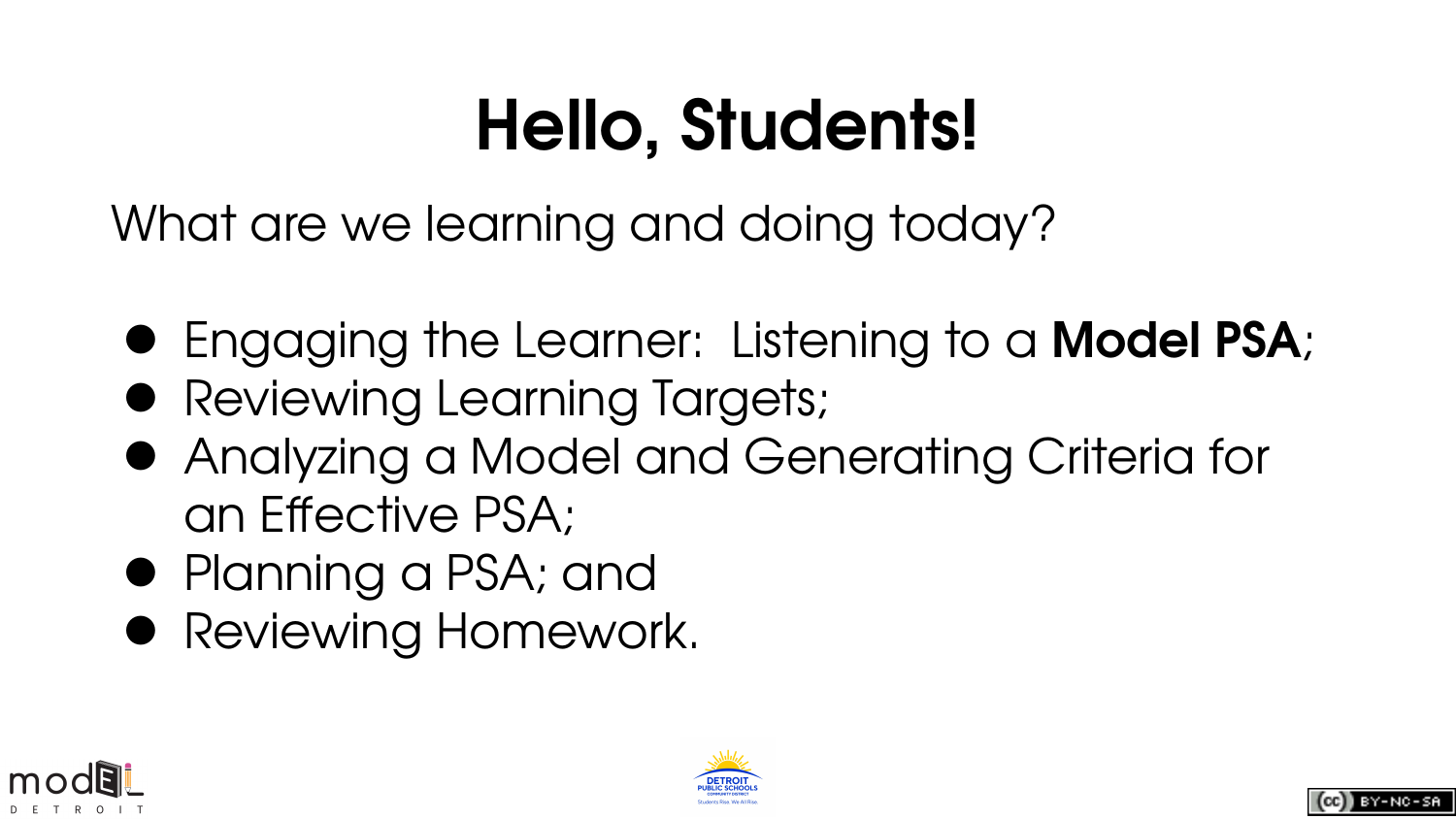

# Hello, Students!
What are we learning and doing today?

Engaging the Learner:  Listening to a Model PSA;
Reviewing Learning Targets;
Analyzing a Model and Generating Criteria for an Effective PSA;
Planning a PSA; and
Reviewing Homework.